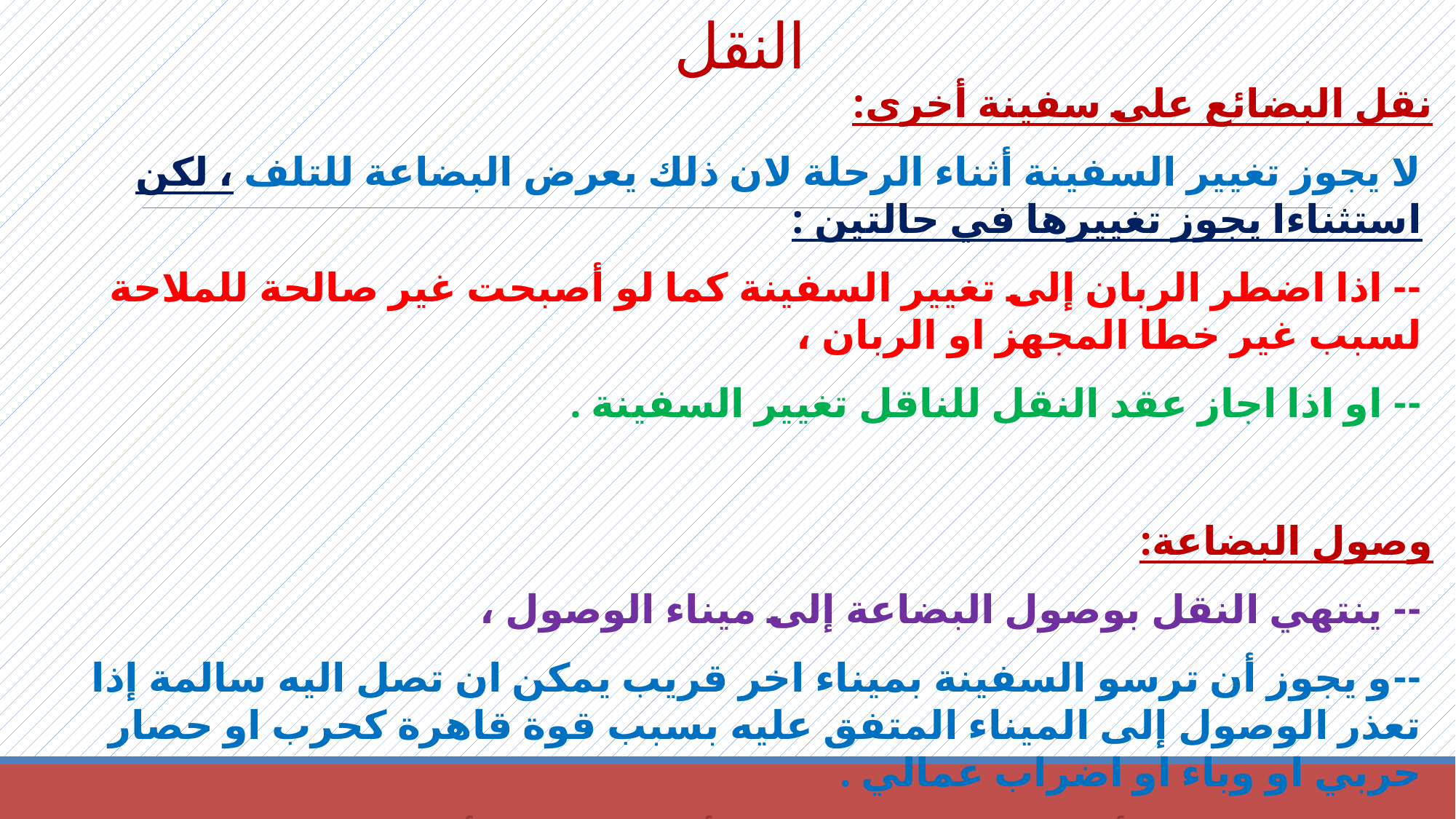

# النقل
نقل البضائع على سفينة أخرى:
لا يجوز تغيير السفينة أثناء الرحلة لان ذلك يعرض البضاعة للتلف ، لكن استثناءا يجوز تغييرها في حالتين :
-- اذا اضطر الربان إلى تغيير السفينة كما لو أصبحت غير صالحة للملاحة لسبب غير خطا المجهز او الربان ،
-- او اذا اجاز عقد النقل للناقل تغيير السفينة .

وصول البضاعة:
-- ينتهي النقل بوصول البضاعة إلى ميناء الوصول ،
--و يجوز أن ترسو السفينة بميناء اخر قريب يمكن ان تصل اليه سالمة إذا تعذر الوصول إلى الميناء المتفق عليه بسبب قوة قاهرة كحرب او حصار حربي او وباء او اضراب عمالي .
-- و من الممكن أن يحدد الشاحن ميناء أخر للوصول أثناء الرحلة خلاف الميناء المتفق عليه إذا اشترط ذلك في العقد .